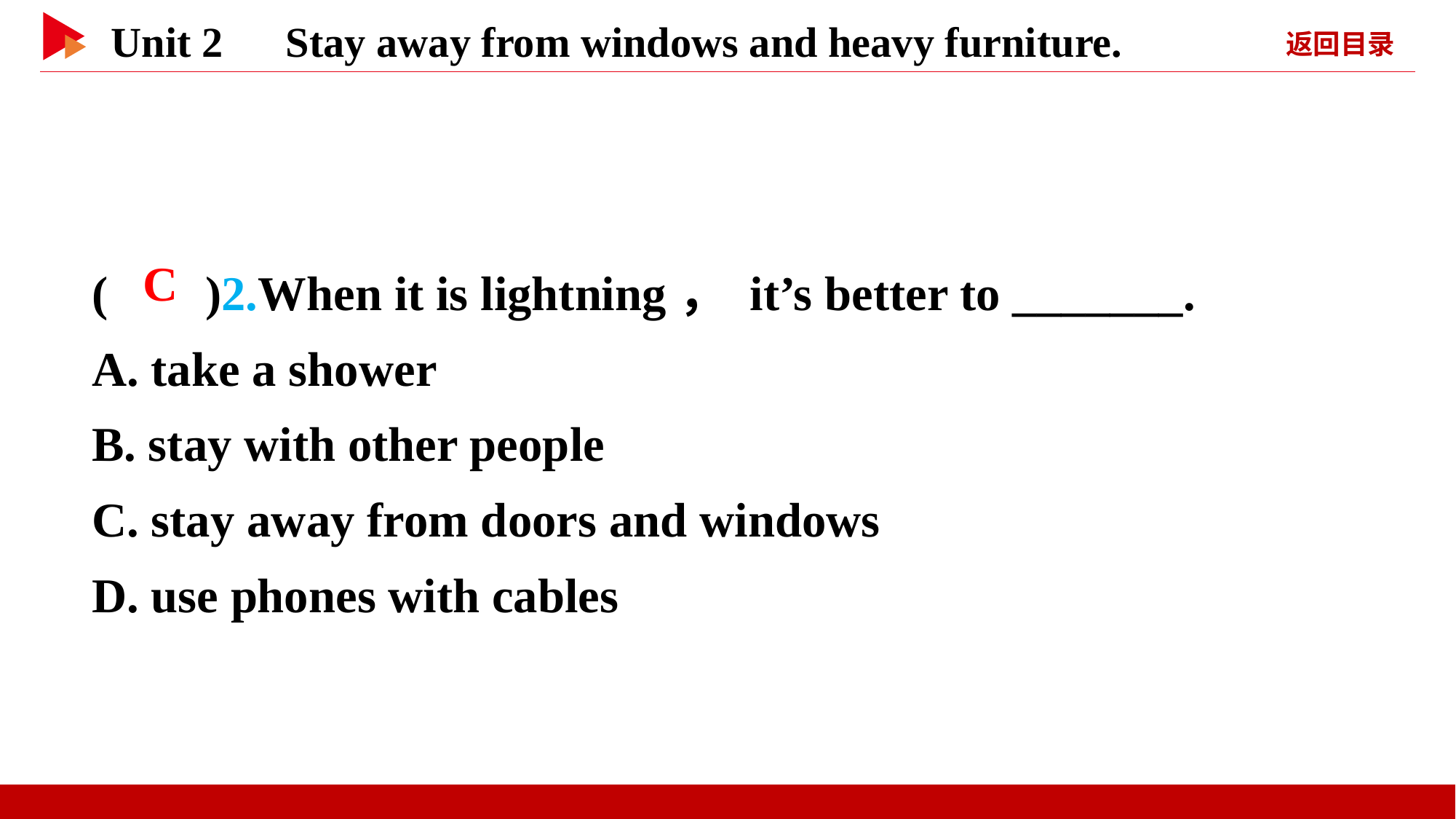

(        )2.When it is lightning， it’s better to _______.
A. take a shower
B. stay with other people
C. stay away from doors and windows
D. use phones with cables
   C